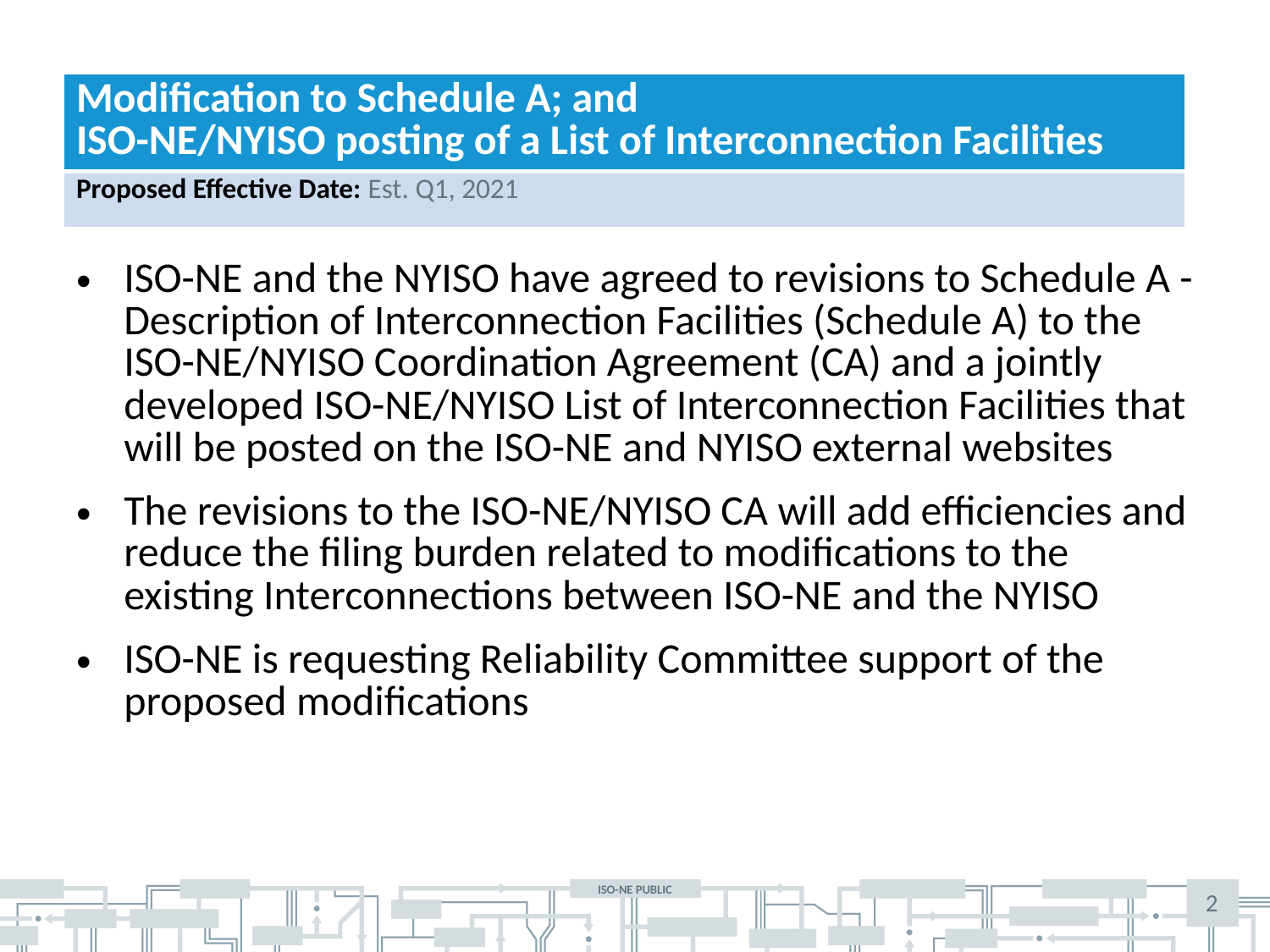

| Modification to Schedule A; and ISO-NE/NYISO posting of a List of Interconnection Facilities |
| --- |
| Proposed Effective Date: Est. Q1, 2021 |

ISO-NE and the NYISO have agreed to revisions to Schedule A - Description of Interconnection Facilities (Schedule A) to the ISO-NE/NYISO Coordination Agreement (CA) and a jointly developed ISO-NE/NYISO List of Interconnection Facilities that will be posted on the ISO-NE and NYISO external websites
The revisions to the ISO-NE/NYISO CA will add efficiencies and reduce the filing burden related to modifications to the existing Interconnections between ISO-NE and the NYISO
ISO-NE is requesting Reliability Committee support of the proposed modifications
2